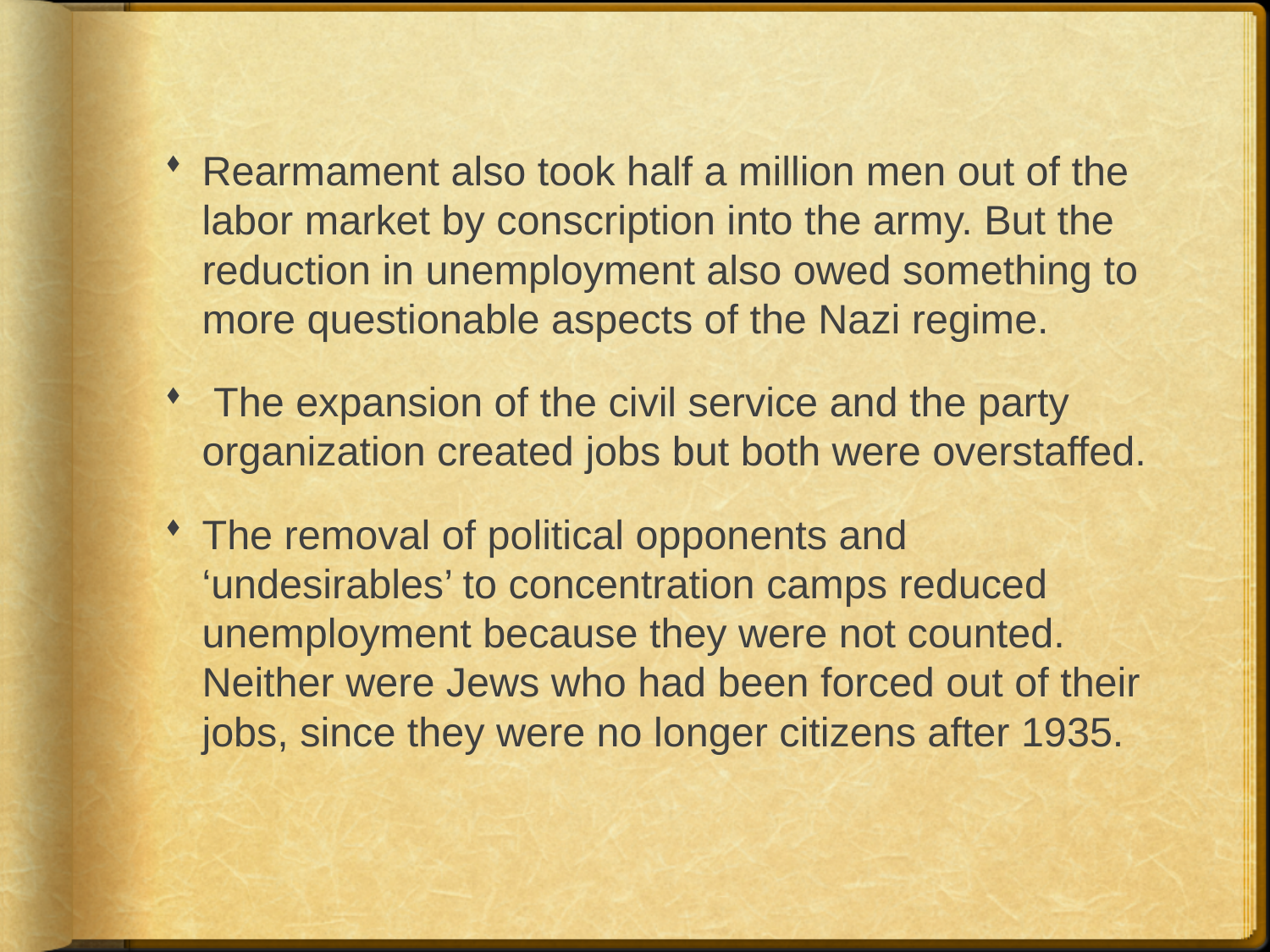

Rearmament also took half a million men out of the labor market by conscription into the army. But the reduction in unemployment also owed something to more questionable aspects of the Nazi regime.
 The expansion of the civil service and the party organization created jobs but both were overstaffed.
The removal of political opponents and ‘undesirables’ to concentration camps reduced unemployment because they were not counted. Neither were Jews who had been forced out of their jobs, since they were no longer citizens after 1935.